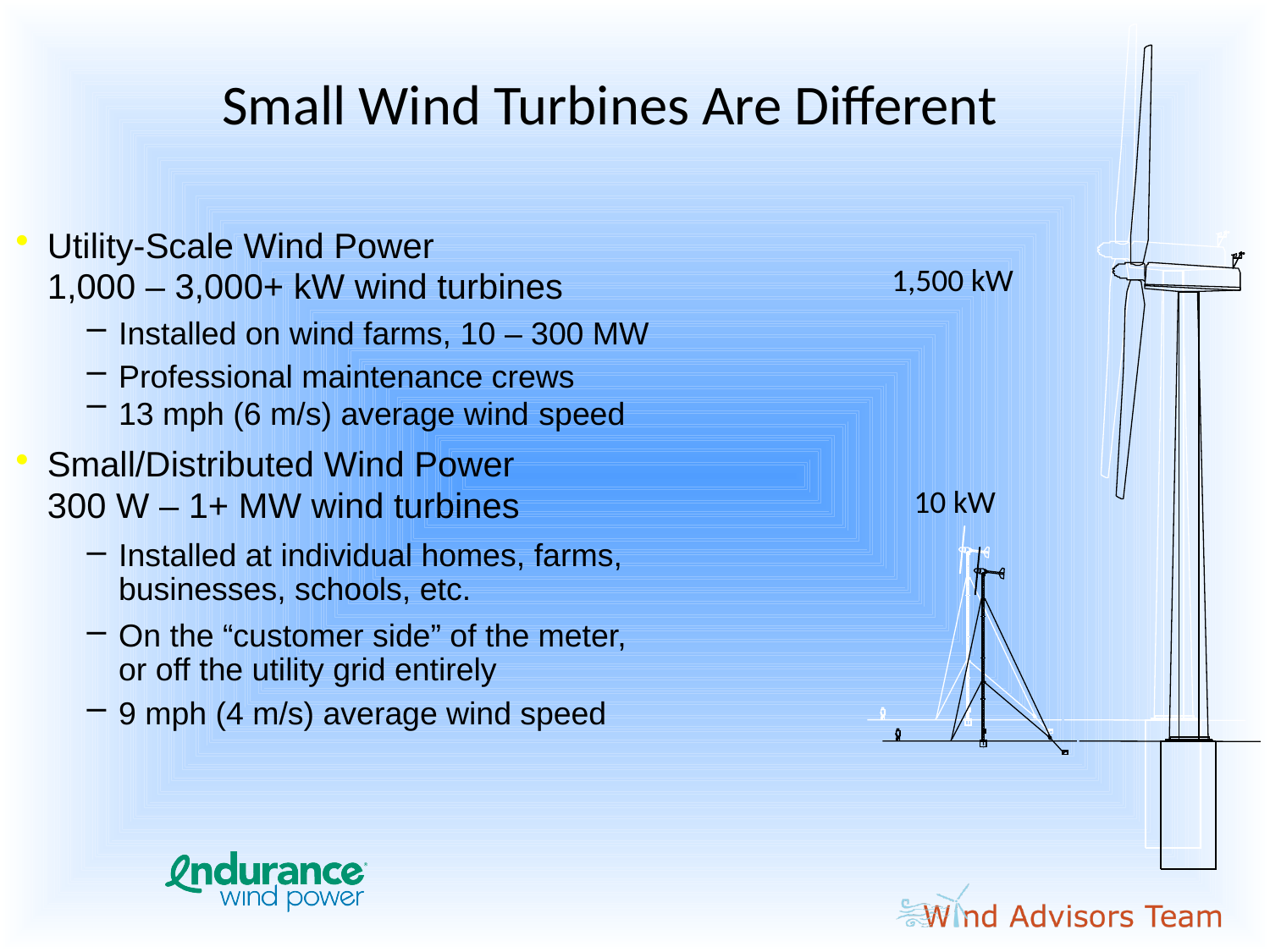

# Small Wind Turbines Are Different

Utility-Scale Wind Power
1,000 – 3,000+ kW wind turbines
Installed on wind farms, 10 – 300 MW
Professional maintenance crews
13 mph (6 m/s) average wind speed
Small/Distributed Wind Power
300 W – 1+ MW wind turbines
Installed at individual homes, farms,  businesses, schools, etc.
On the “customer side” of the meter,
or off the utility grid entirely
9 mph (4 m/s) average wind speed
1,500 kW
10 kW